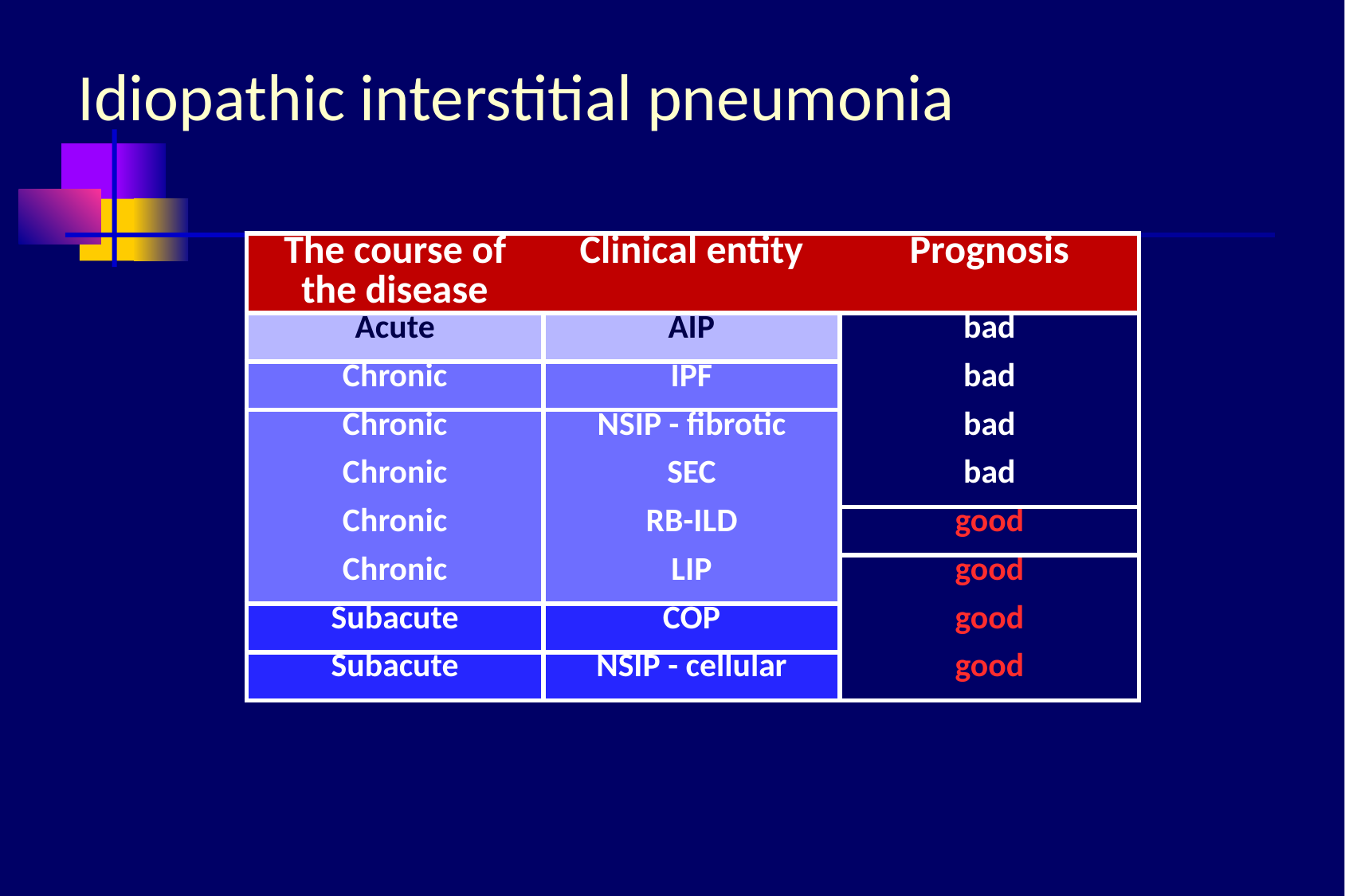

# Idiopathic interstitial pneumonia
| The course of the disease | Clinical entity | Prognosis |
| --- | --- | --- |
| Acute | AIP | bad |
| Chronic | IPF | bad |
| Chronic | NSIP - fibrotic | bad |
| Chronic | SEC | bad |
| Chronic | RB-ILD | good |
| Chronic | LIP | good |
| Subacute | COP | good |
| Subacute | NSIP - cellular | good |